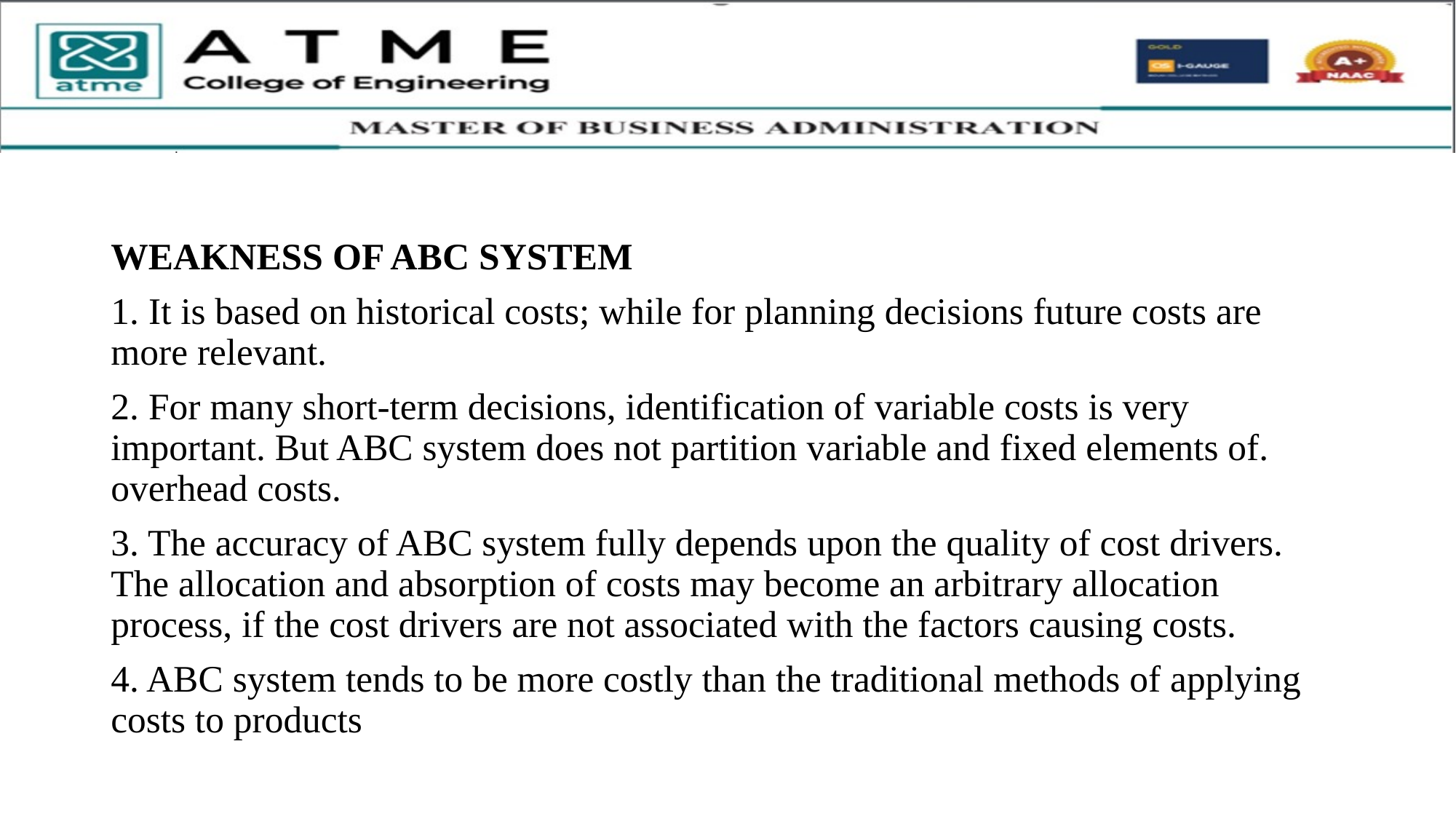

WEAKNESS OF ABC SYSTEM
1. It is based on historical costs; while for planning decisions future costs are more relevant.
2. For many short-term decisions, identification of variable costs is very important. But ABC system does not partition variable and fixed elements of. overhead costs.
3. The accuracy of ABC system fully depends upon the quality of cost drivers. The allocation and absorption of costs may become an arbitrary allocation process, if the cost drivers are not associated with the factors causing costs.
4. ABC system tends to be more costly than the traditional methods of applying costs to products